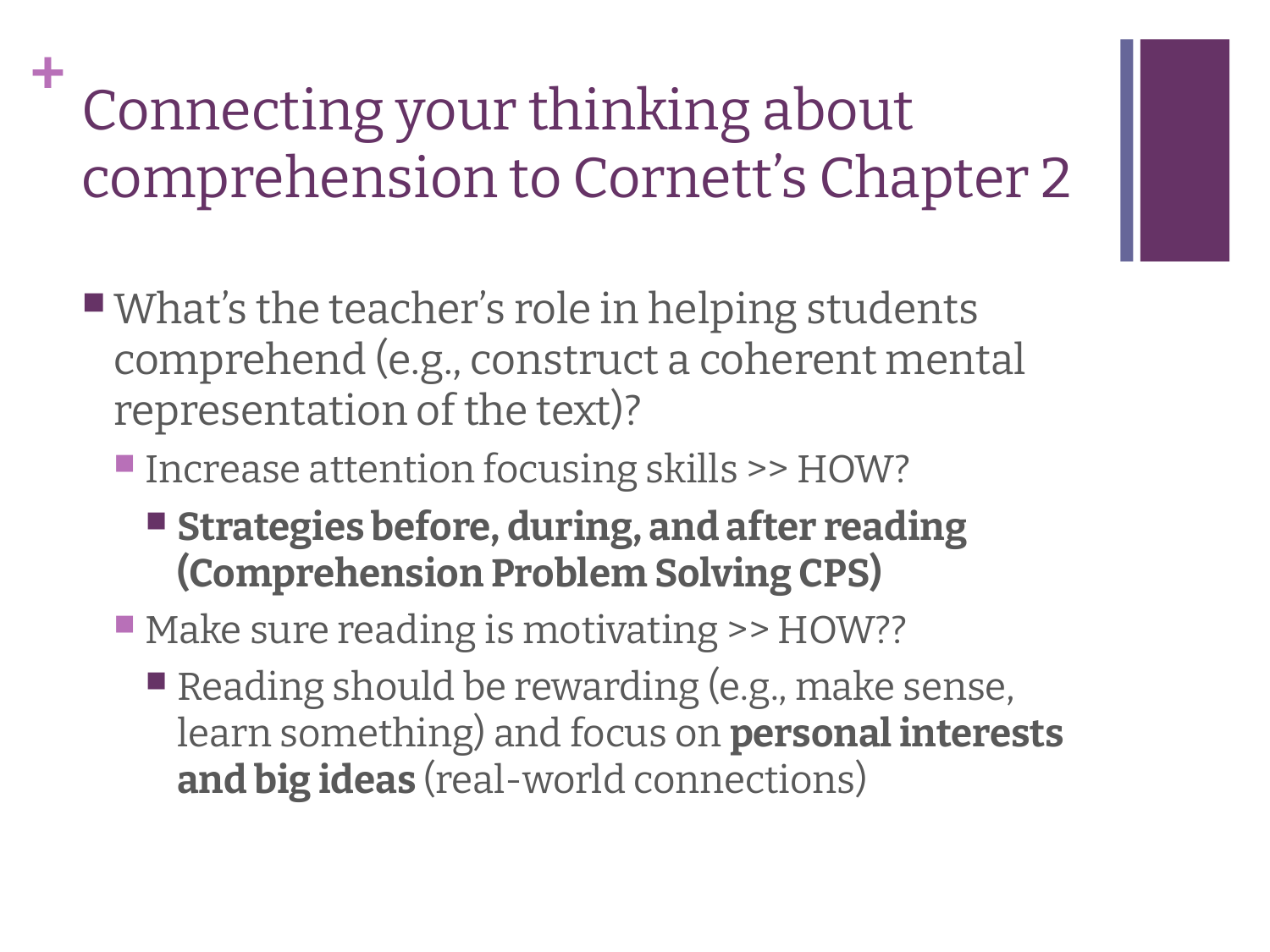

# Connecting your thinking about comprehension to Cornett’s Chapter 2
What’s the teacher’s role in helping students comprehend (e.g., construct a coherent mental representation of the text)?
Increase attention focusing skills >> HOW?
Strategies before, during, and after reading  (Comprehension Problem Solving CPS)
Make sure reading is motivating >> HOW??
Reading should be rewarding (e.g., make sense, learn something) and focus on personal interests and big ideas (real-world connections)